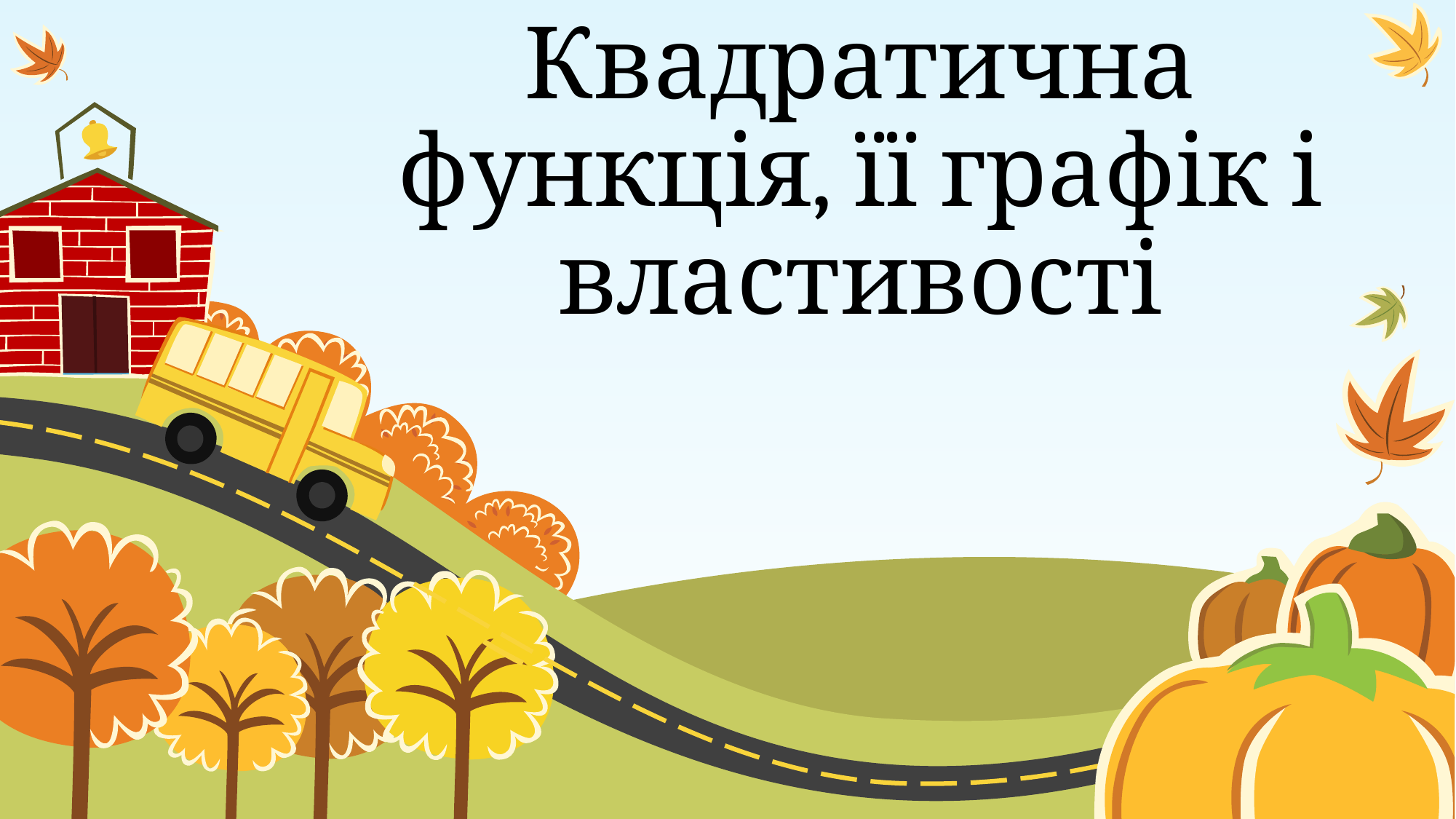

# Квадратична функція, її графік і властивості